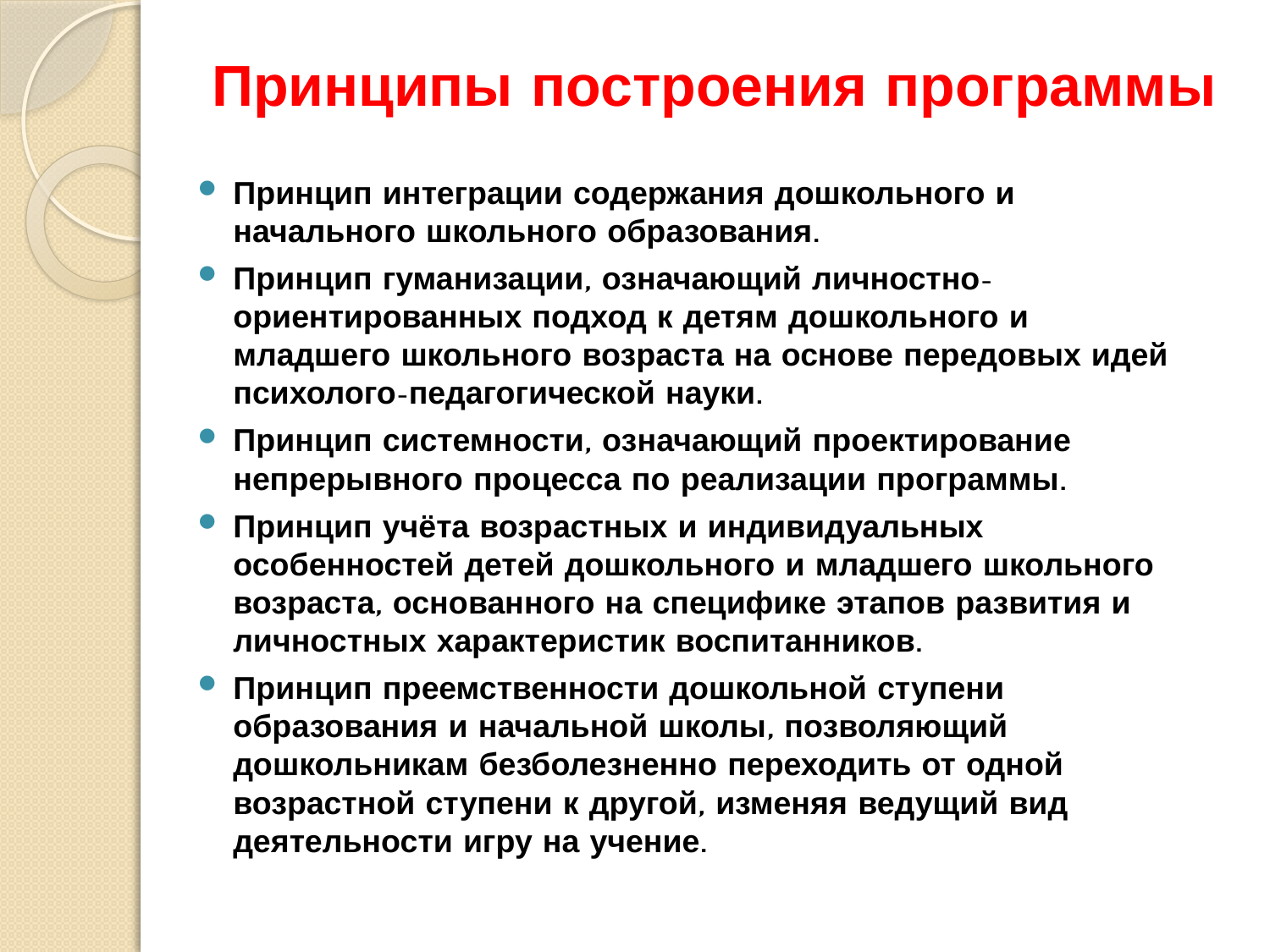

# Принципы построения программы
Принцип интеграции содержания дошкольного и начального школьного образования.
Принцип гуманизации, означающий личностно-ориентированных подход к детям дошкольного и младшего школьного возраста на основе передовых идей психолого-педагогической науки.
Принцип системности, означающий проектирование непрерывного процесса по реализации программы.
Принцип учёта возрастных и индивидуальных особенностей детей дошкольного и младшего школьного  возраста, основанного на специфике этапов развития и личностных характеристик воспитанников.
Принцип преемственности дошкольной ступени образования и начальной школы, позволяющий дошкольникам безболезненно переходить от одной возрастной ступени к другой, изменяя ведущий вид деятельности игру на учение.